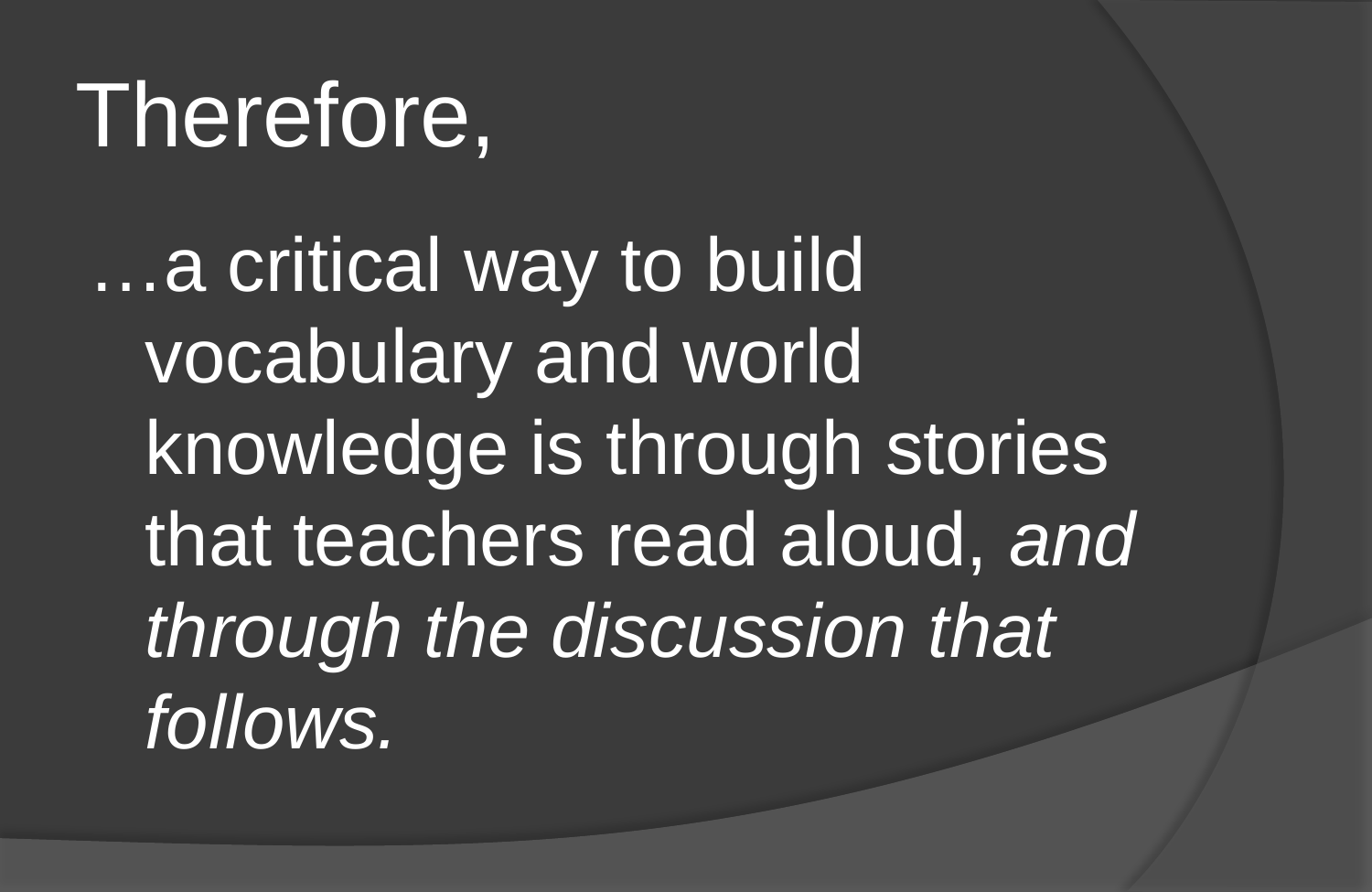

# Therefore,
…a critical way to build vocabulary and world knowledge is through stories that teachers read aloud, and through the discussion that follows.